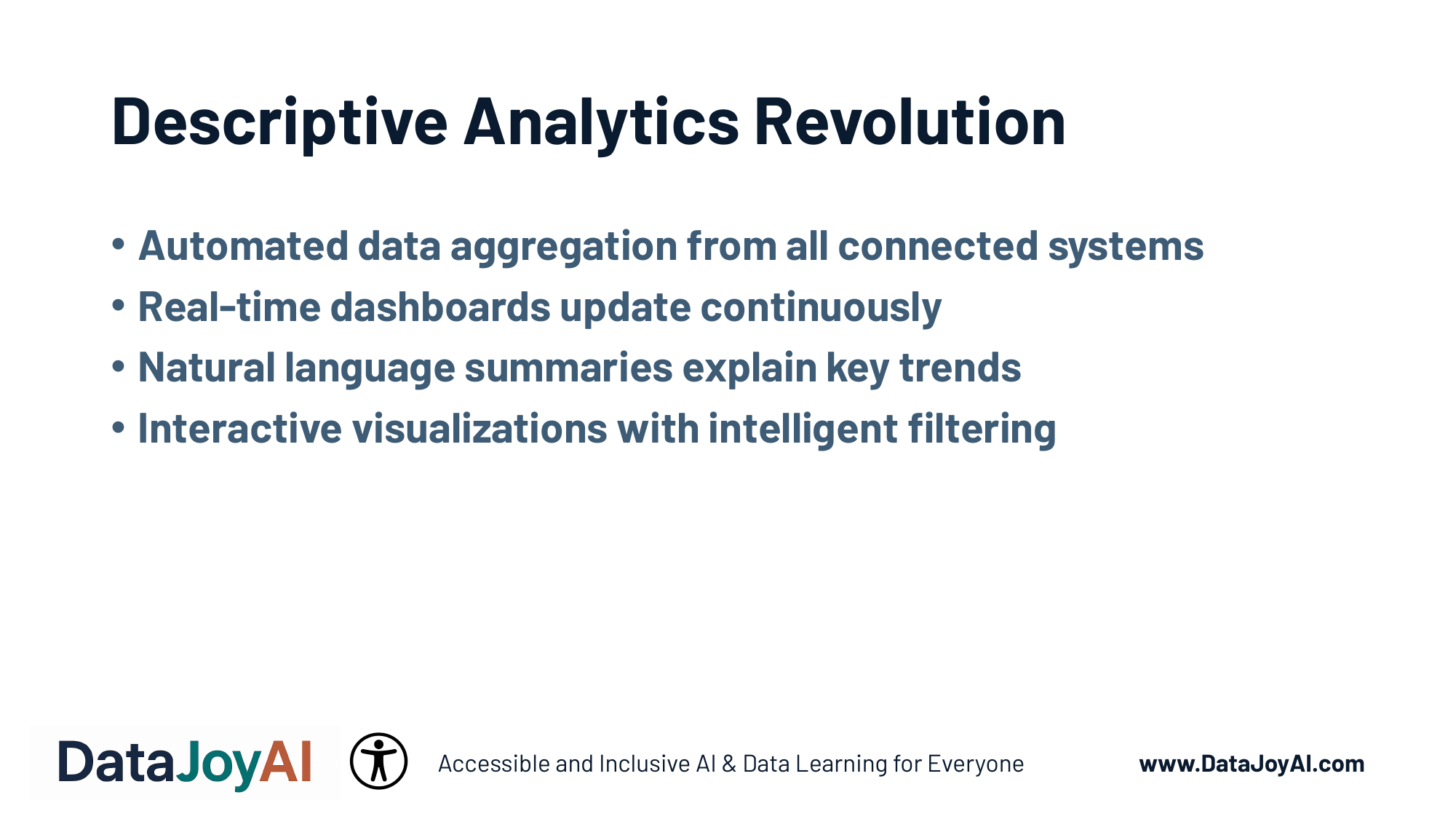

# Descriptive Analytics Revolution
Automated data aggregation from all connected systems
Real-time dashboards update continuously
Natural language summaries explain key trends
Interactive visualizations with intelligent filtering